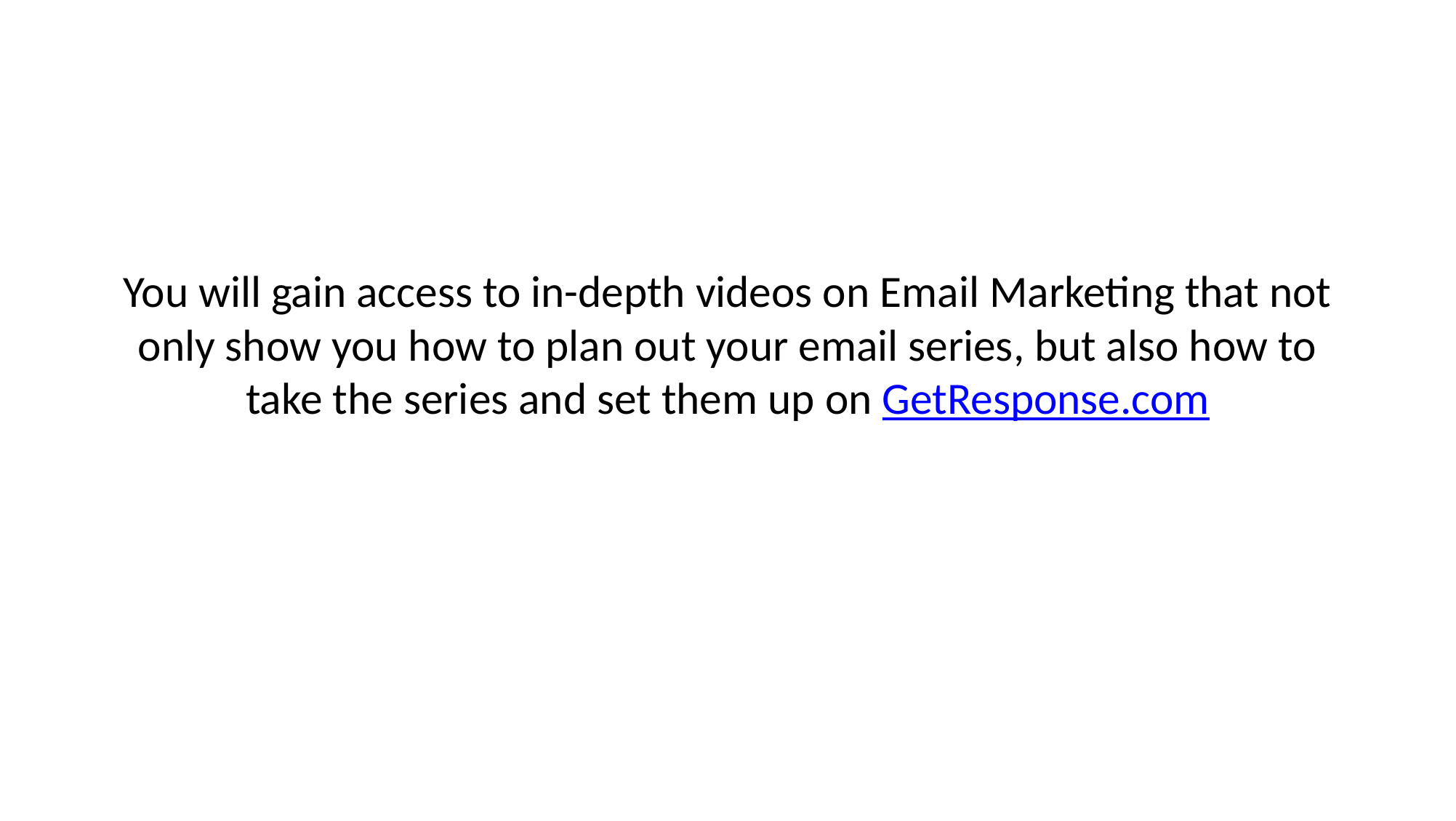

# You will gain access to in-depth videos on Email Marketing that not only show you how to plan out your email series, but also how to take the series and set them up on GetResponse.com